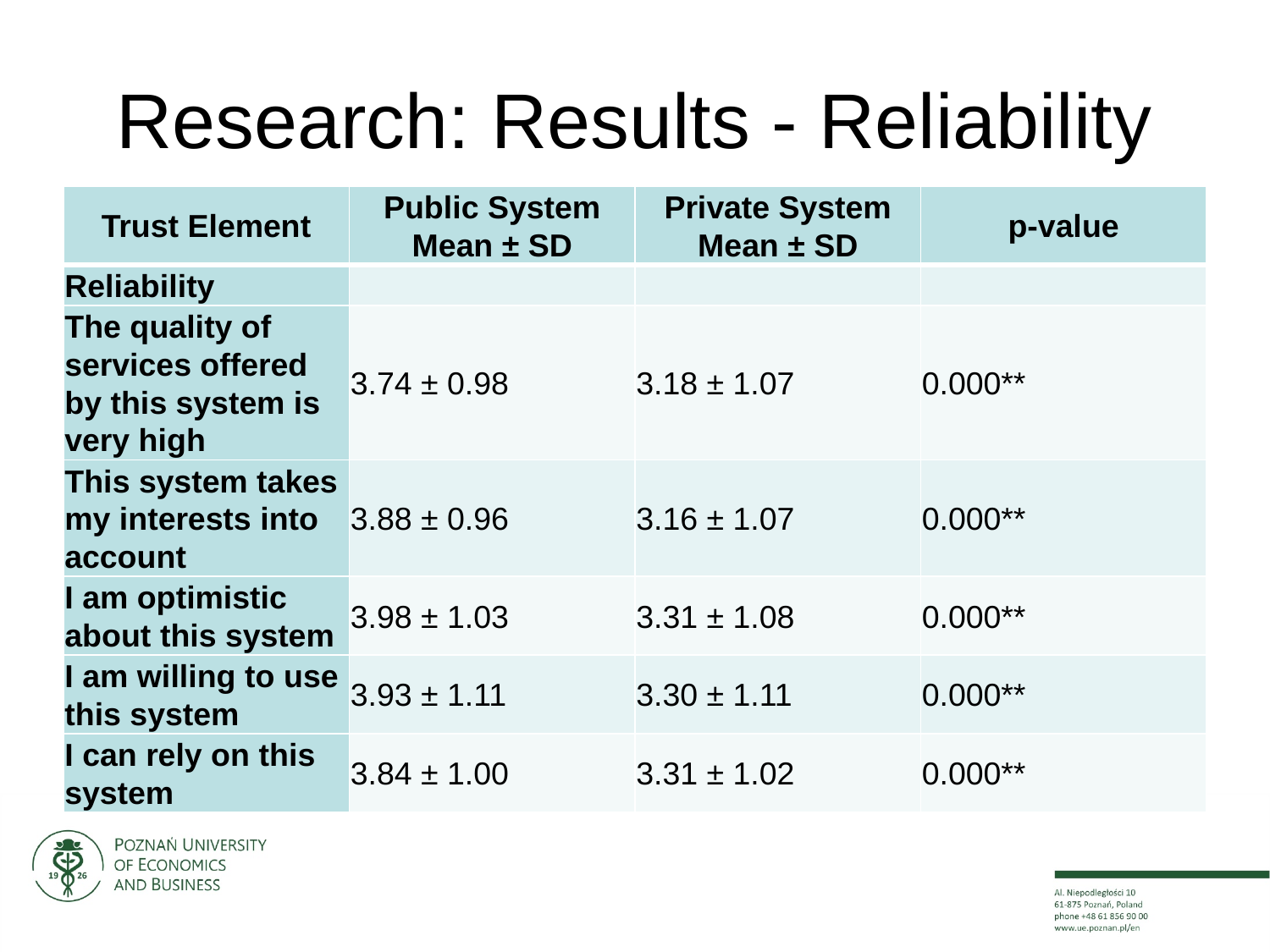

# Research: Results - Reliability
| Trust Element | Public System Mean ± SD | Private System Mean ± SD | p-value |
| --- | --- | --- | --- |
| Reliability |  |  |  |
| The quality of services offered by this system is very high | 3.74 ± 0.98 | 3.18 ± 1.07 | 0.000\*\* |
| This system takes my interests into account | 3.88 ± 0.96 | 3.16 ± 1.07 | 0.000\*\* |
| I am optimistic about this system | 3.98 ± 1.03 | 3.31 ± 1.08 | 0.000\*\* |
| I am willing to use this system | 3.93 ± 1.11 | 3.30 ± 1.11 | 0.000\*\* |
| I can rely on this system | 3.84 ± 1.00 | 3.31 ± 1.02 | 0.000\*\* |